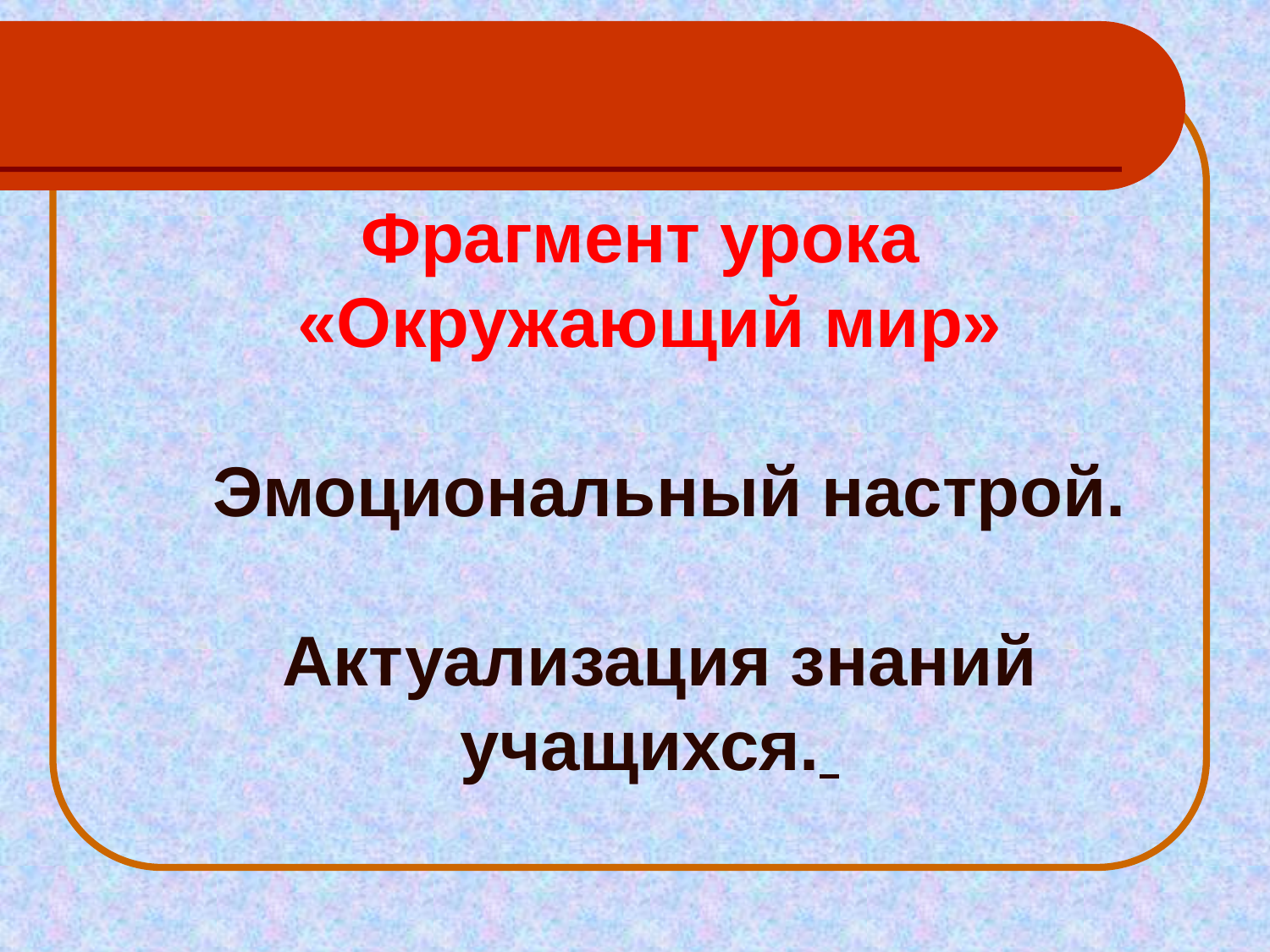

Фрагмент урока
«Окружающий мир»

  Эмоциональный настрой.

 Актуализация знаний учащихся.